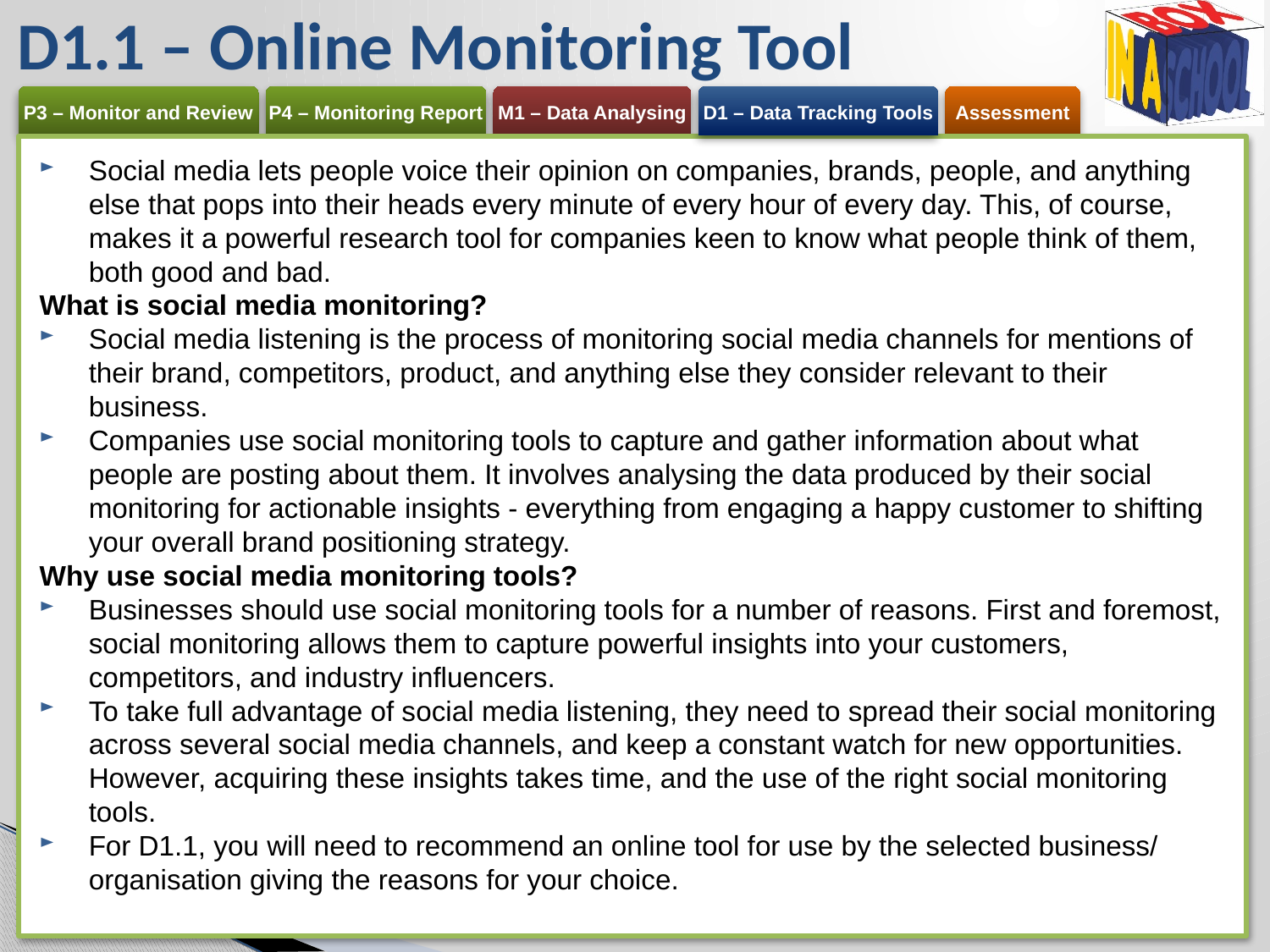

# D1.1 – Online Monitoring Tool
Social media lets people voice their opinion on companies, brands, people, and anything else that pops into their heads every minute of every hour of every day. This, of course, makes it a powerful research tool for companies keen to know what people think of them, both good and bad.
What is social media monitoring?
Social media listening is the process of monitoring social media channels for mentions of their brand, competitors, product, and anything else they consider relevant to their business.
Companies use social monitoring tools to capture and gather information about what people are posting about them. It involves analysing the data produced by their social monitoring for actionable insights - everything from engaging a happy customer to shifting your overall brand positioning strategy.
Why use social media monitoring tools?
Businesses should use social monitoring tools for a number of reasons. First and foremost, social monitoring allows them to capture powerful insights into your customers, competitors, and industry influencers.
To take full advantage of social media listening, they need to spread their social monitoring across several social media channels, and keep a constant watch for new opportunities. However, acquiring these insights takes time, and the use of the right social monitoring tools.
For D1.1, you will need to recommend an online tool for use by the selected business/ organisation giving the reasons for your choice.